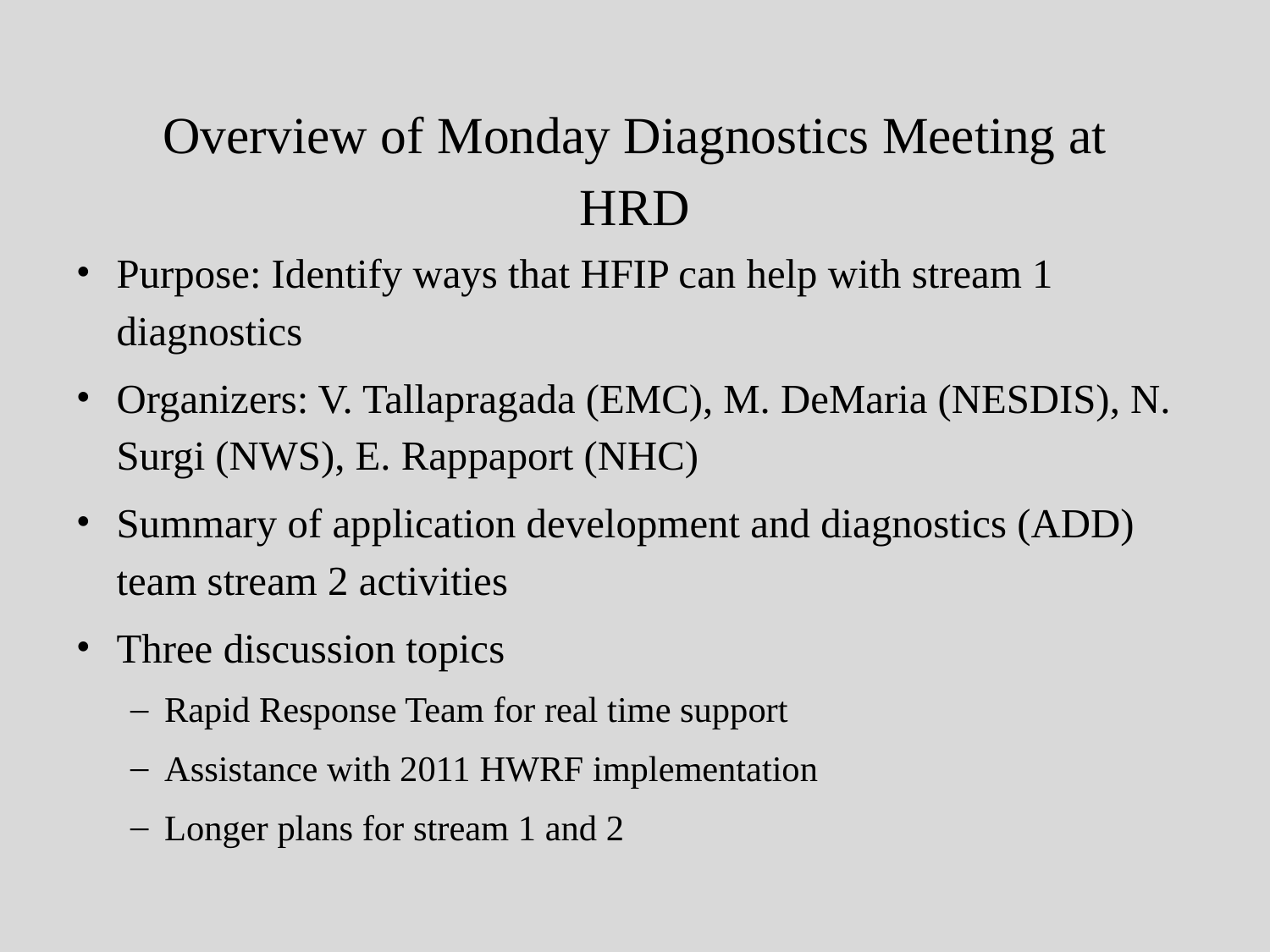

# Overview of Monday Diagnostics Meeting at HRD
Purpose: Identify ways that HFIP can help with stream 1 diagnostics
Organizers: V. Tallapragada (EMC), M. DeMaria (NESDIS), N. Surgi (NWS), E. Rappaport (NHC)
Summary of application development and diagnostics (ADD) team stream 2 activities
Three discussion topics
Rapid Response Team for real time support
Assistance with 2011 HWRF implementation
Longer plans for stream 1 and 2